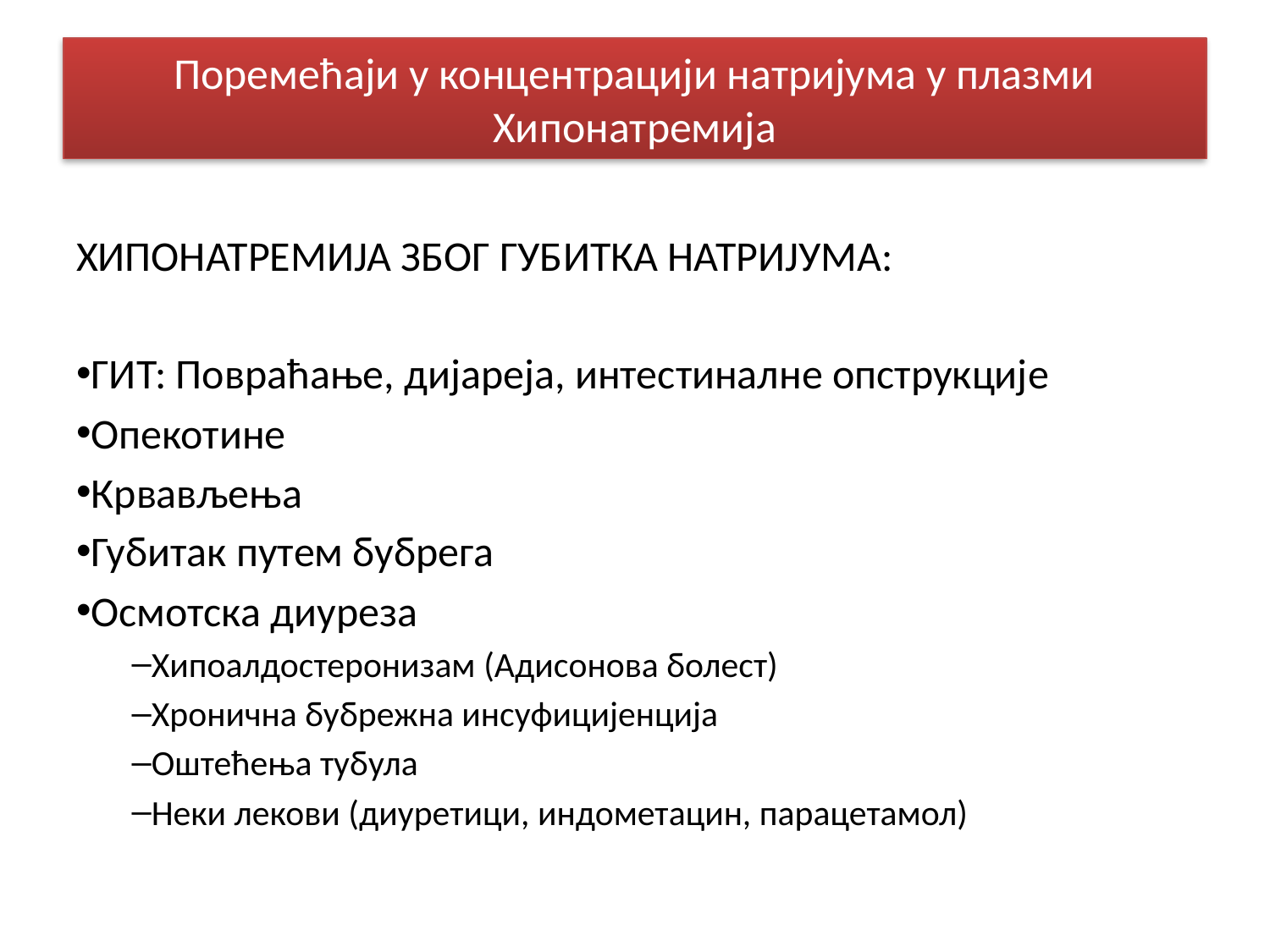

# Поремећаји у концентрацији натријума у плазми Хипонатремија
ХИПОНАТРЕМИЈА ЗБОГ ГУБИТКА НАТРИЈУМА:

ГИТ: Повраћање, дијареја, интестиналне опструкције
Опекотине
Крвављења
Губитак путем бубрега
Осмотска диуреза
Хипоалдостеронизам (Адисонова болест)
Хронична бубрежна инсуфицијенција
Оштећења тубула
Неки лекови (диуретици, индометацин, парацетамол)